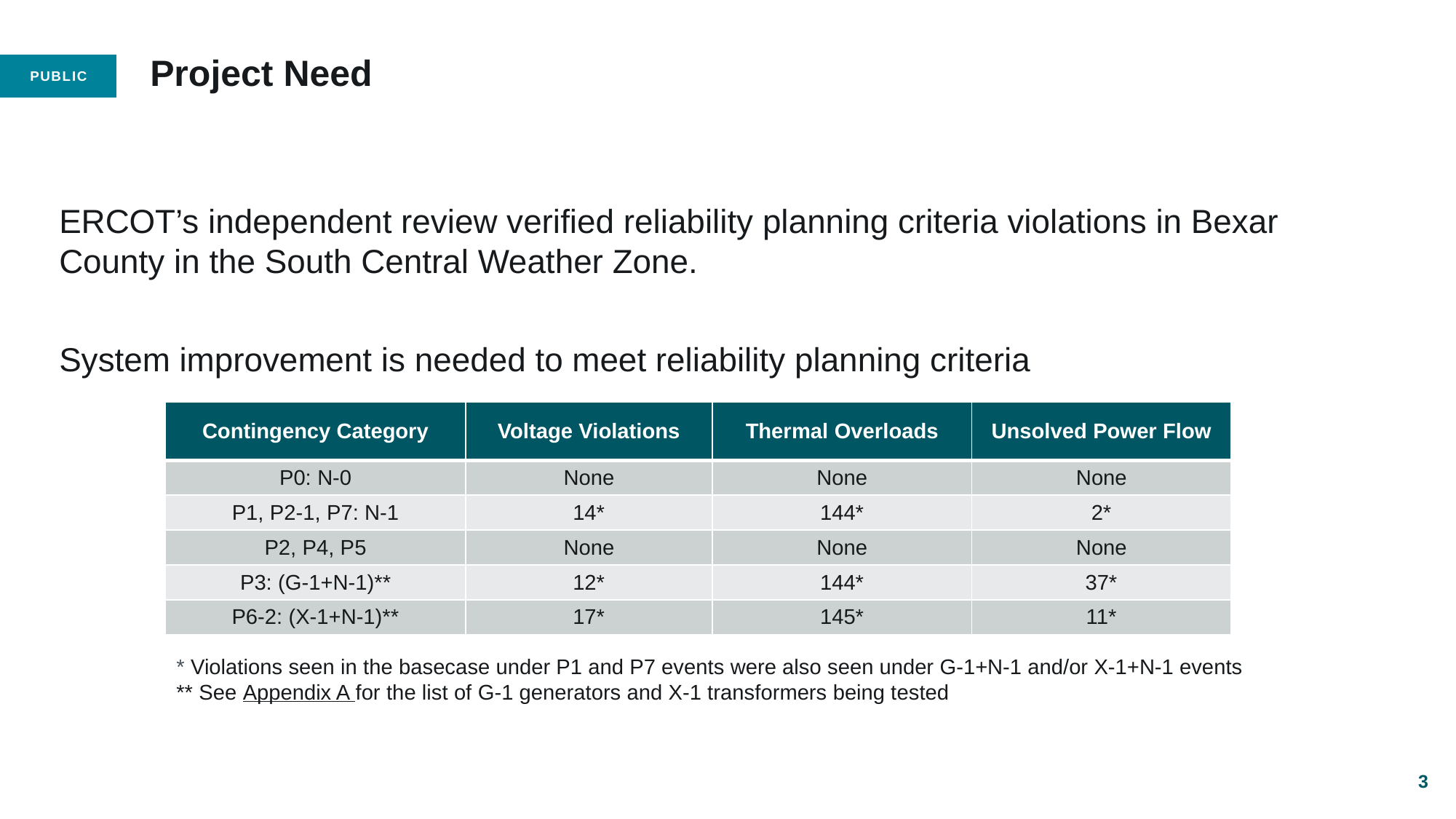

# Project Need
ERCOT’s independent review verified reliability planning criteria violations in Bexar County in the South Central Weather Zone.

System improvement is needed to meet reliability planning criteria

| Contingency Category | Voltage Violations | Thermal Overloads | Unsolved Power Flow |
| --- | --- | --- | --- |
| P0: N-0 | None | None | None |
| P1, P2-1, P7: N-1 | 14\* | 144\* | 2\* |
| P2, P4, P5 | None | None | None |
| P3: (G-1+N-1)\*\* | 12\* | 144\* | 37\* |
| P6-2: (X-1+N-1)\*\* | 17\* | 145\* | 11\* |
* Violations seen in the basecase under P1 and P7 events were also seen under G-1+N-1 and/or X-1+N-1 events
** See Appendix A for the list of G-1 generators and X-1 transformers being tested
3